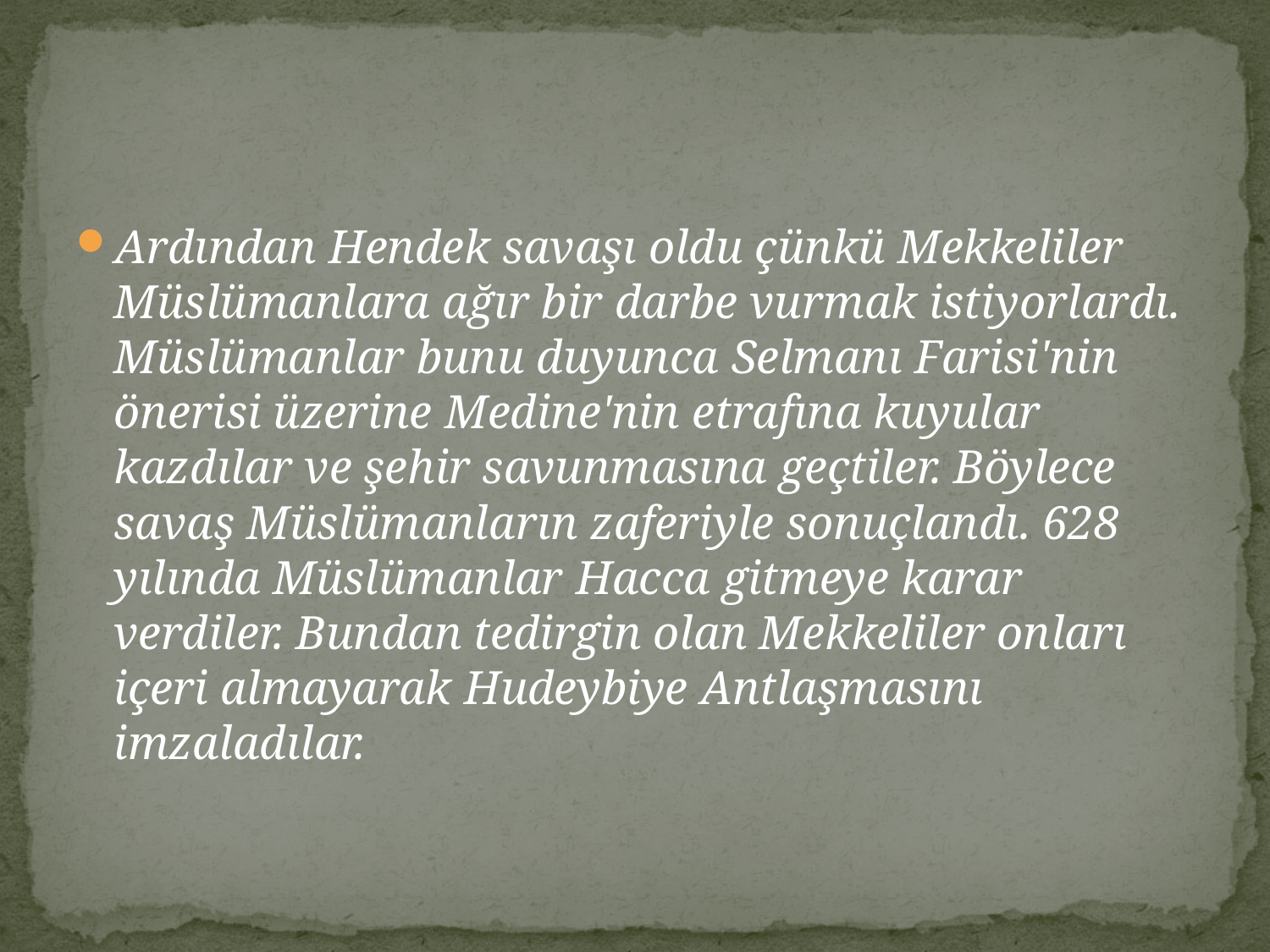

#
Ardından Hendek savaşı oldu çünkü Mekkeliler Müslümanlara ağır bir darbe vurmak istiyorlardı. Müslümanlar bunu duyunca Selmanı Farisi'nin önerisi üzerine Medine'nin etrafına kuyular kazdılar ve şehir savunmasına geçtiler. Böylece savaş Müslümanların zaferiyle sonuçlandı. 628 yılında Müslümanlar Hacca gitmeye karar verdiler. Bundan tedirgin olan Mekkeliler onları içeri almayarak Hudeybiye Antlaşmasını imzaladılar.